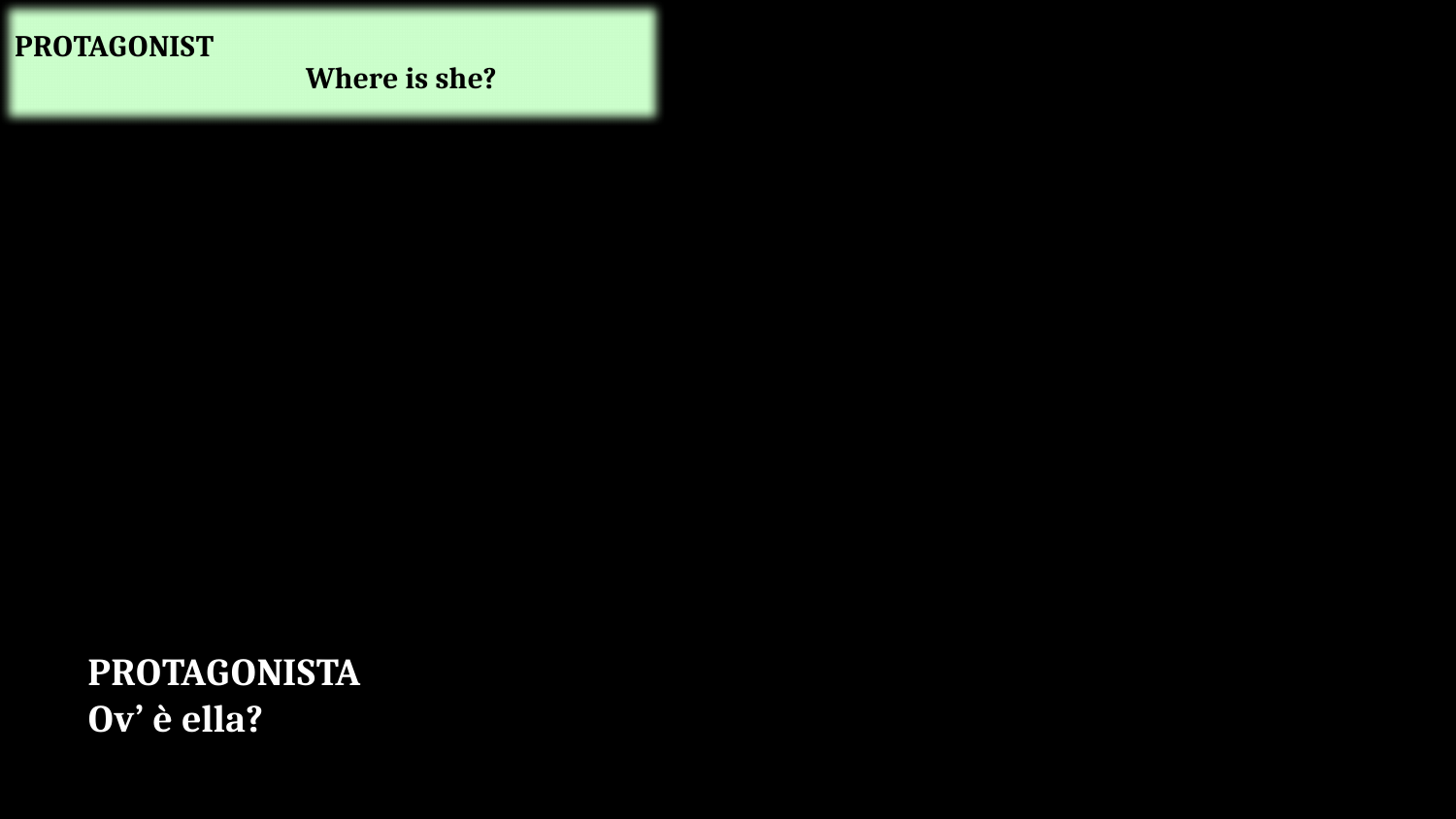

PROTAGONIST
		Where is she?
# PROTAGONISTA Ov’ è ella?